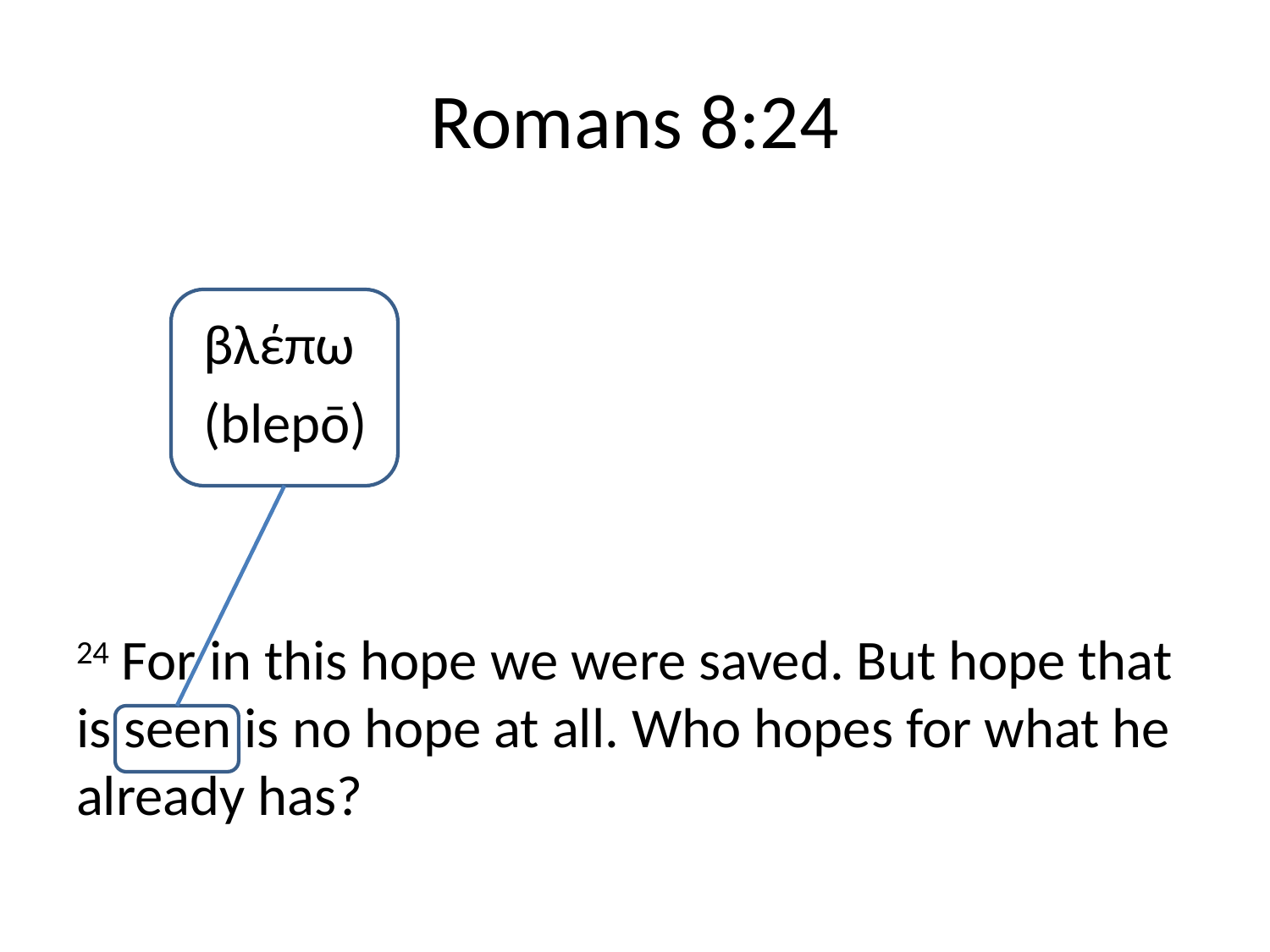

# Romans 8:24

	βλέπω
	(blepō)

24 For in this hope we were saved. But hope that is seen is no hope at all. Who hopes for what he already has?